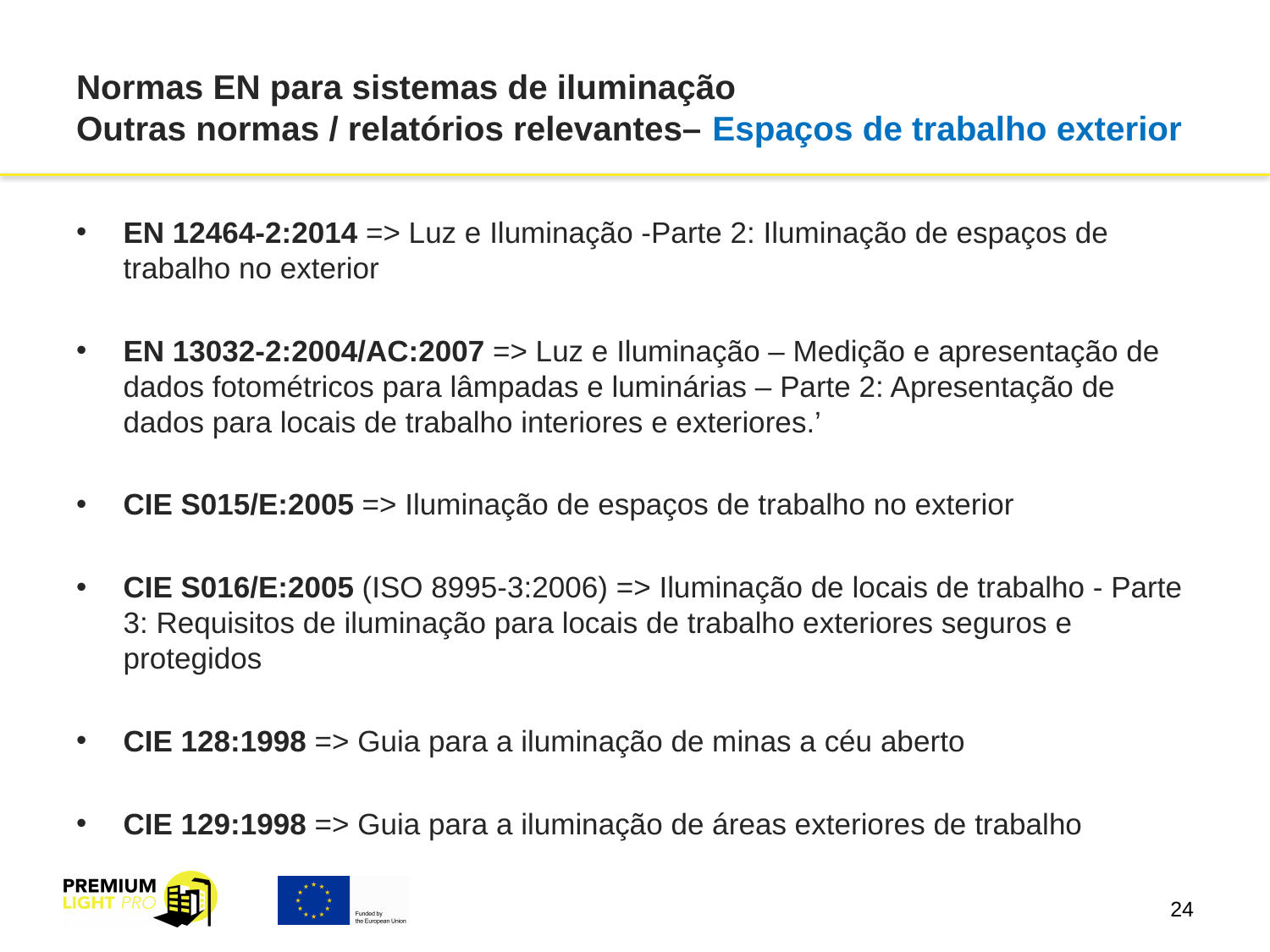

# Normas EN para sistemas de iluminação Outras normas / relatórios relevantes– Espaços de trabalho exterior
EN 12464-2:2014 => Luz e Iluminação -Parte 2: Iluminação de espaços de trabalho no exterior

EN 13032-2:2004/AC:2007 => Luz e Iluminação – Medição e apresentação de dados fotométricos para lâmpadas e luminárias – Parte 2: Apresentação de dados para locais de trabalho interiores e exteriores.’

CIE S015/E:2005 => Iluminação de espaços de trabalho no exterior

CIE S016/E:2005 (ISO 8995-3:2006) => Iluminação de locais de trabalho - Parte 3: Requisitos de iluminação para locais de trabalho exteriores seguros e protegidos

CIE 128:1998 => Guia para a iluminação de minas a céu aberto

CIE 129:1998 => Guia para a iluminação de áreas exteriores de trabalho